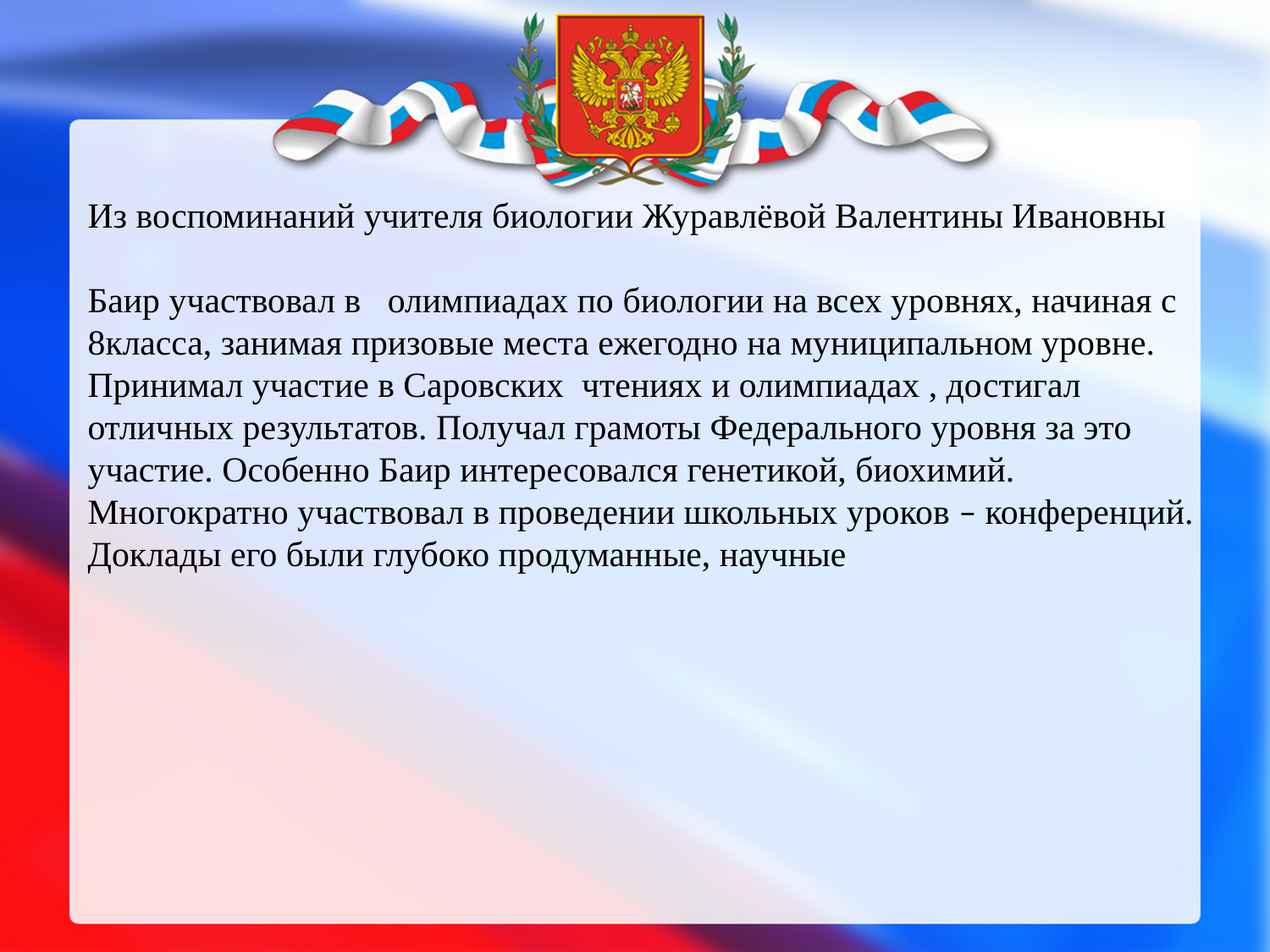

Из воспоминаний учителя биологии Журавлёвой Валентины Ивановны

Баир участвовал в   олимпиадах по биологии на всех уровнях, начиная с 8класса, занимая призовые места ежегодно на муниципальном уровне. Принимал участие в Саровских  чтениях и олимпиадах , достигал отличных результатов. Получал грамоты Федерального уровня за это участие. Особенно Баир интересовался генетикой, биохимий. Многократно участвовал в проведении школьных уроков – конференций. Доклады его были глубоко продуманные, научные